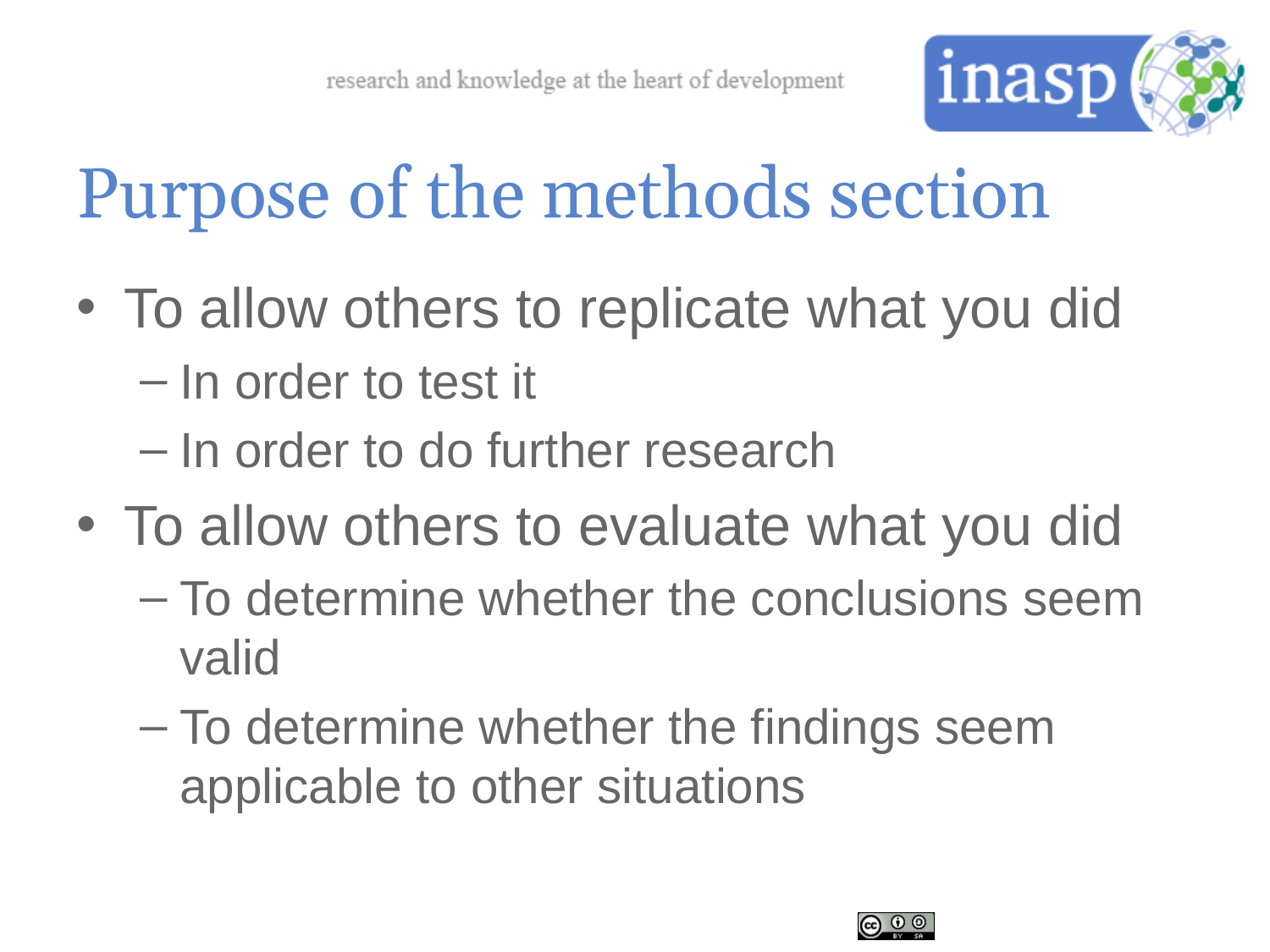

# Purpose of the methods section
To allow others to replicate what you did
In order to test it
In order to do further research
To allow others to evaluate what you did
To determine whether the conclusions seem valid
To determine whether the findings seem applicable to other situations